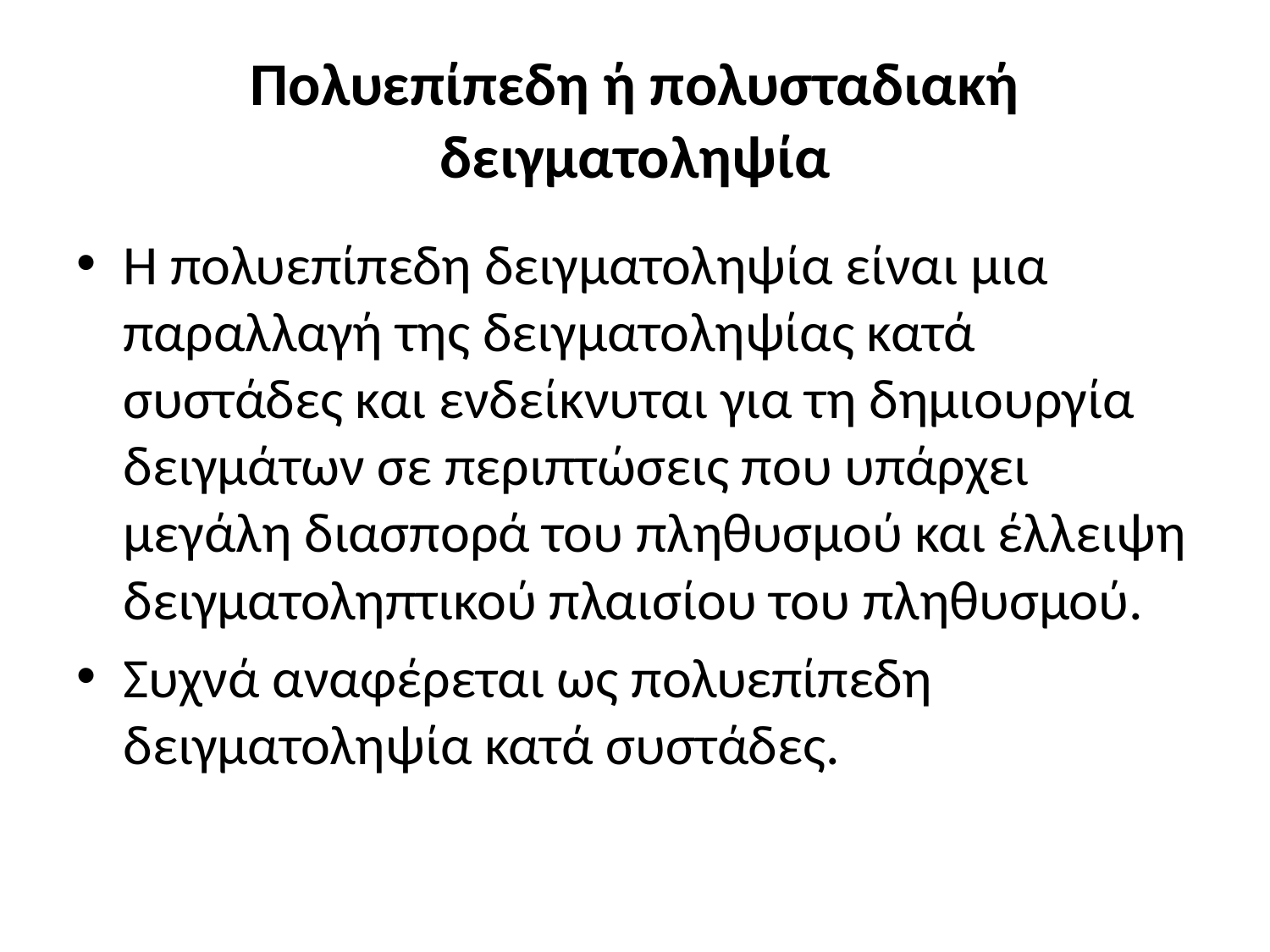

# Πολυεπίπεδη ή πολυσταδιακή δειγματοληψία
Η πολυεπίπεδη δειγματοληψία είναι μια παραλλαγή της δειγματοληψίας κατά συστάδες και ενδείκνυται για τη δημιουργία δειγμάτων σε περιπτώσεις που υπάρχει μεγάλη διασπορά του πληθυσμού και έλλειψη δειγματοληπτικού πλαισίου του πληθυσμού.
Συχνά αναφέρεται ως πολυεπίπεδη δειγματοληψία κατά συστάδες.